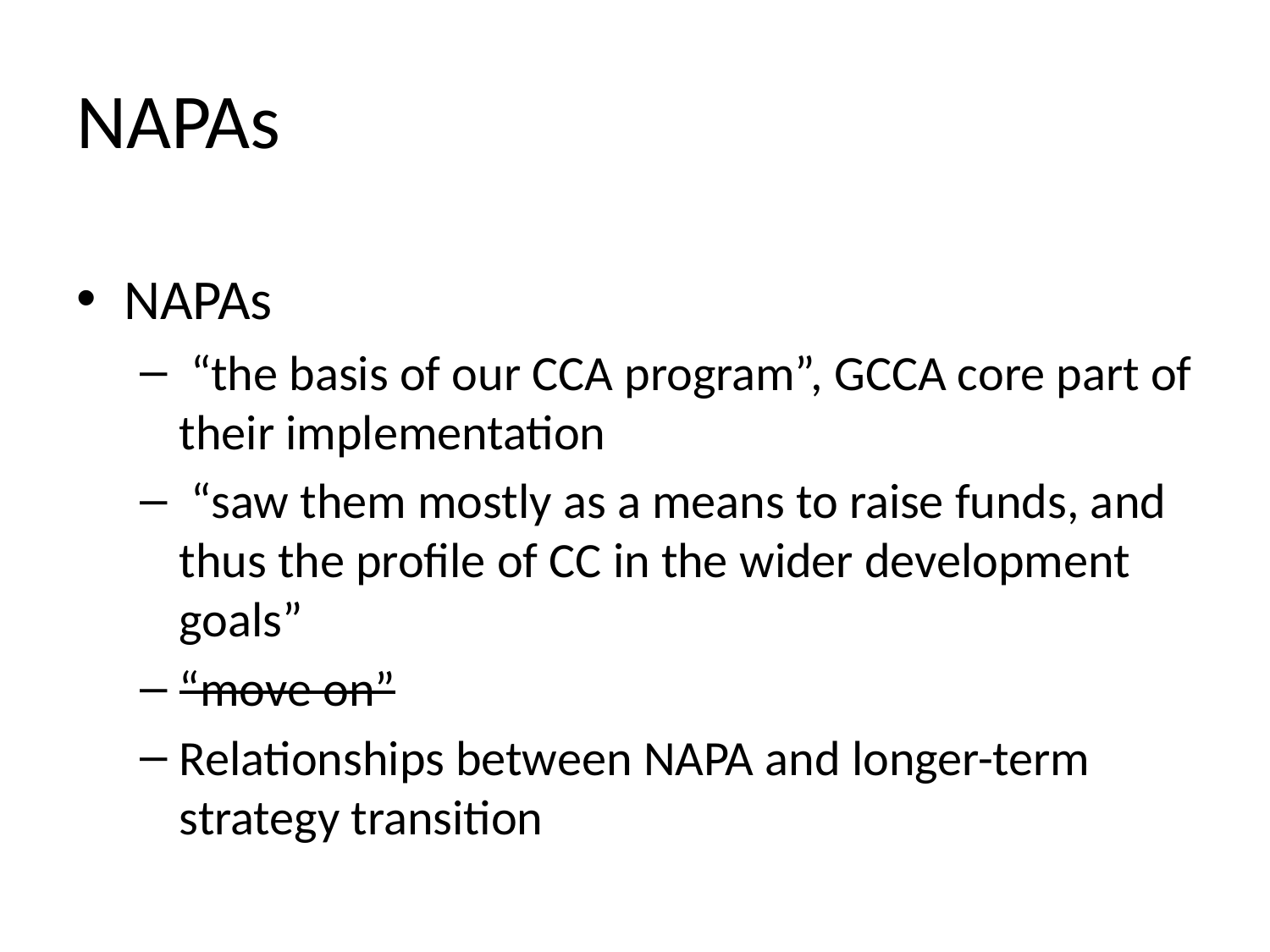

# NAPAs
NAPAs
 “the basis of our CCA program”, GCCA core part of their implementation
 “saw them mostly as a means to raise funds, and thus the profile of CC in the wider development goals”
“move on”
Relationships between NAPA and longer-term strategy transition